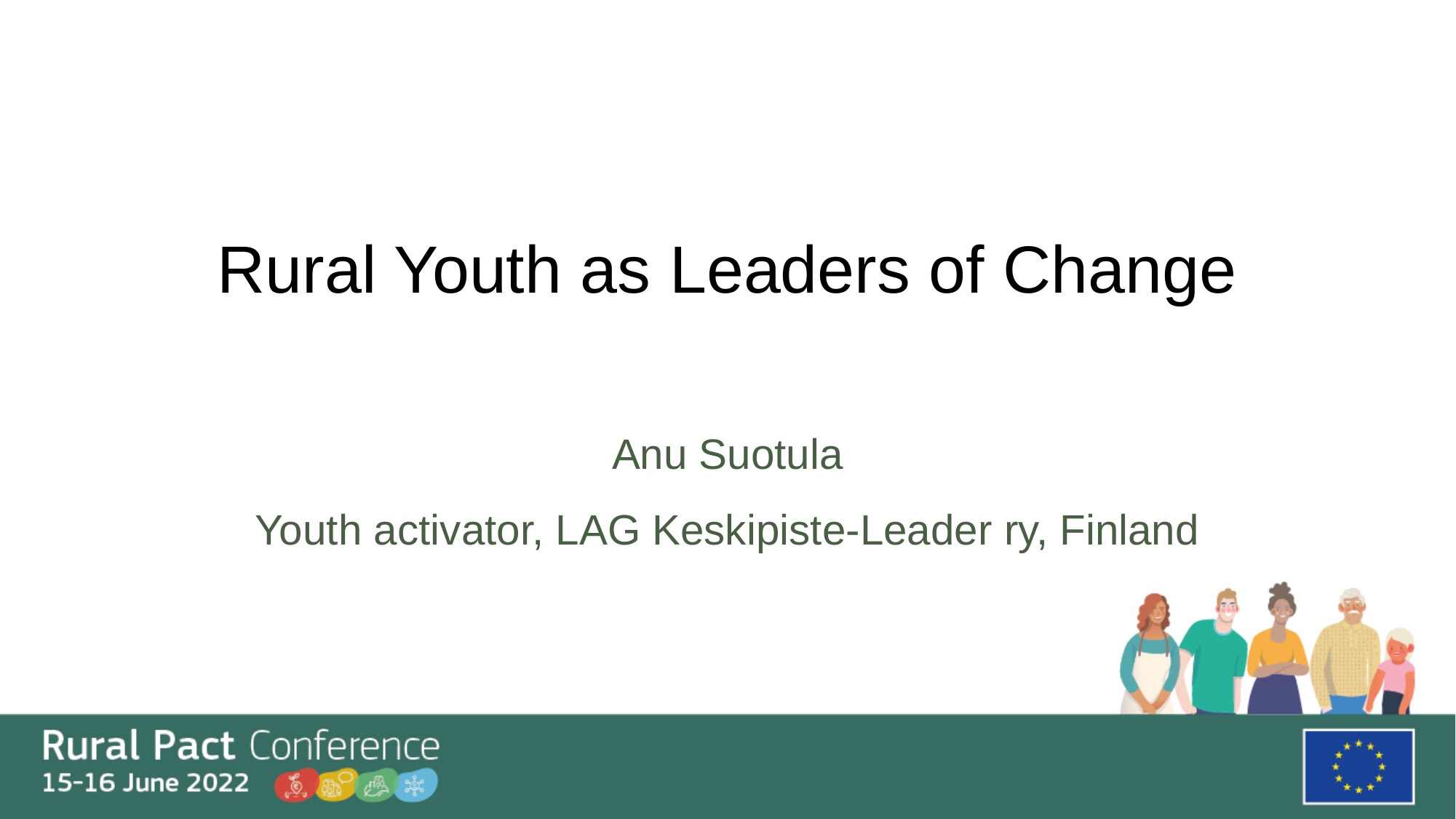

# Rural Youth as Leaders of Change
Anu Suotula
Youth activator, LAG Keskipiste-Leader ry, Finland